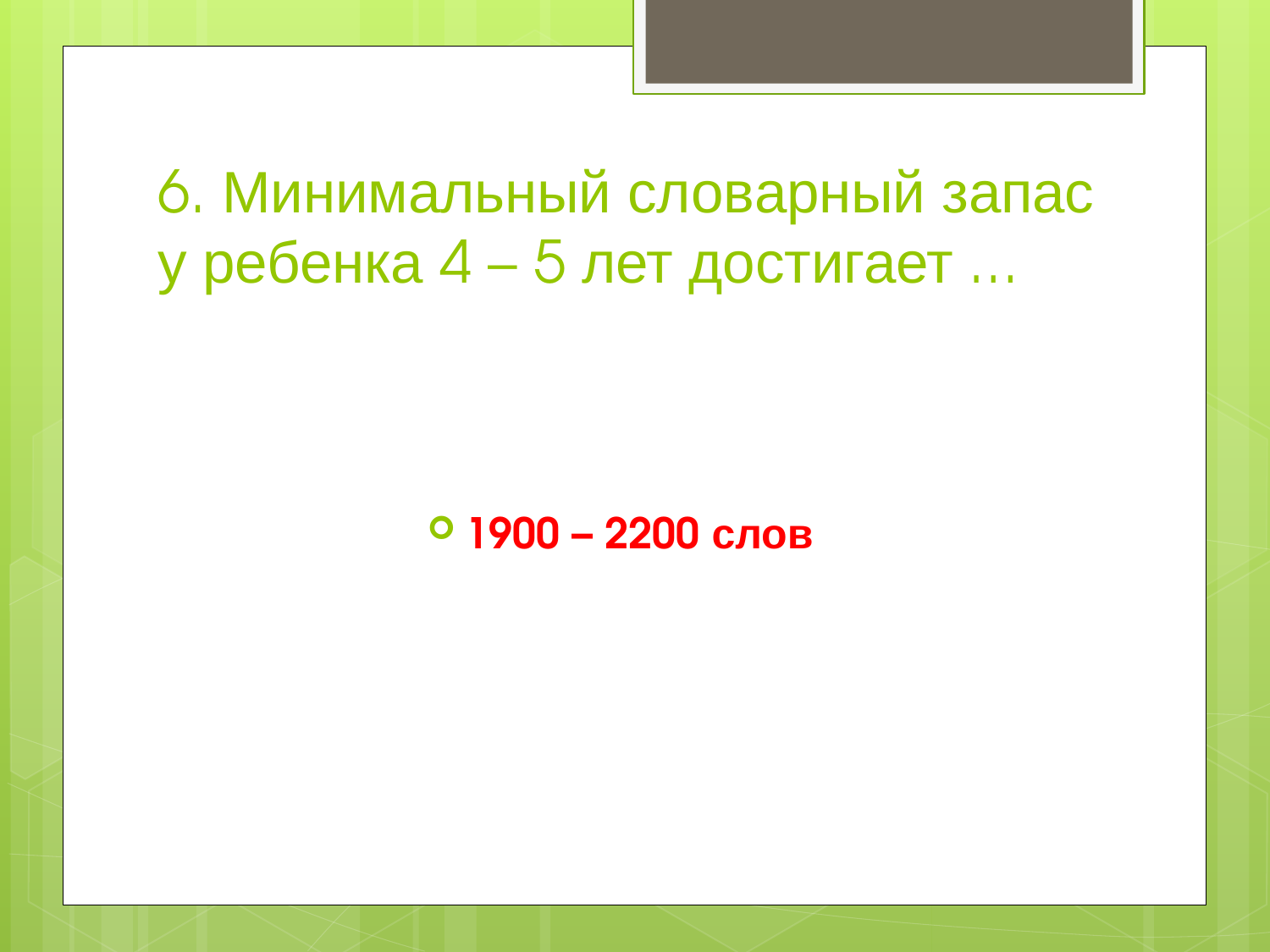

# 6. Минимальный словарный запас у ребенка 4 – 5 лет достигает …

1900 – 2200 слов